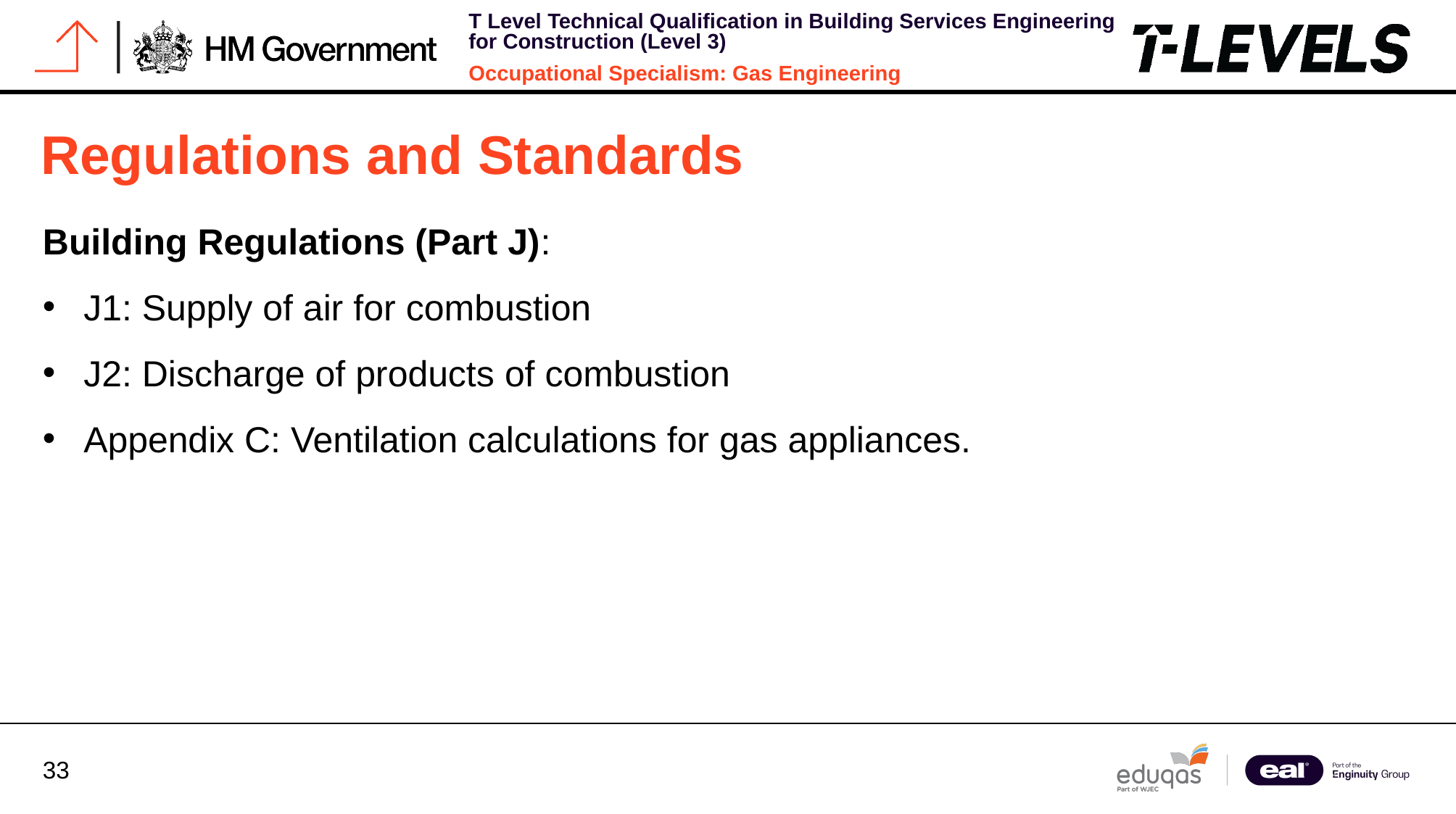

# Regulations and Standards
Building Regulations (Part J):
J1: Supply of air for combustion
J2: Discharge of products of combustion
Appendix C: Ventilation calculations for gas appliances.